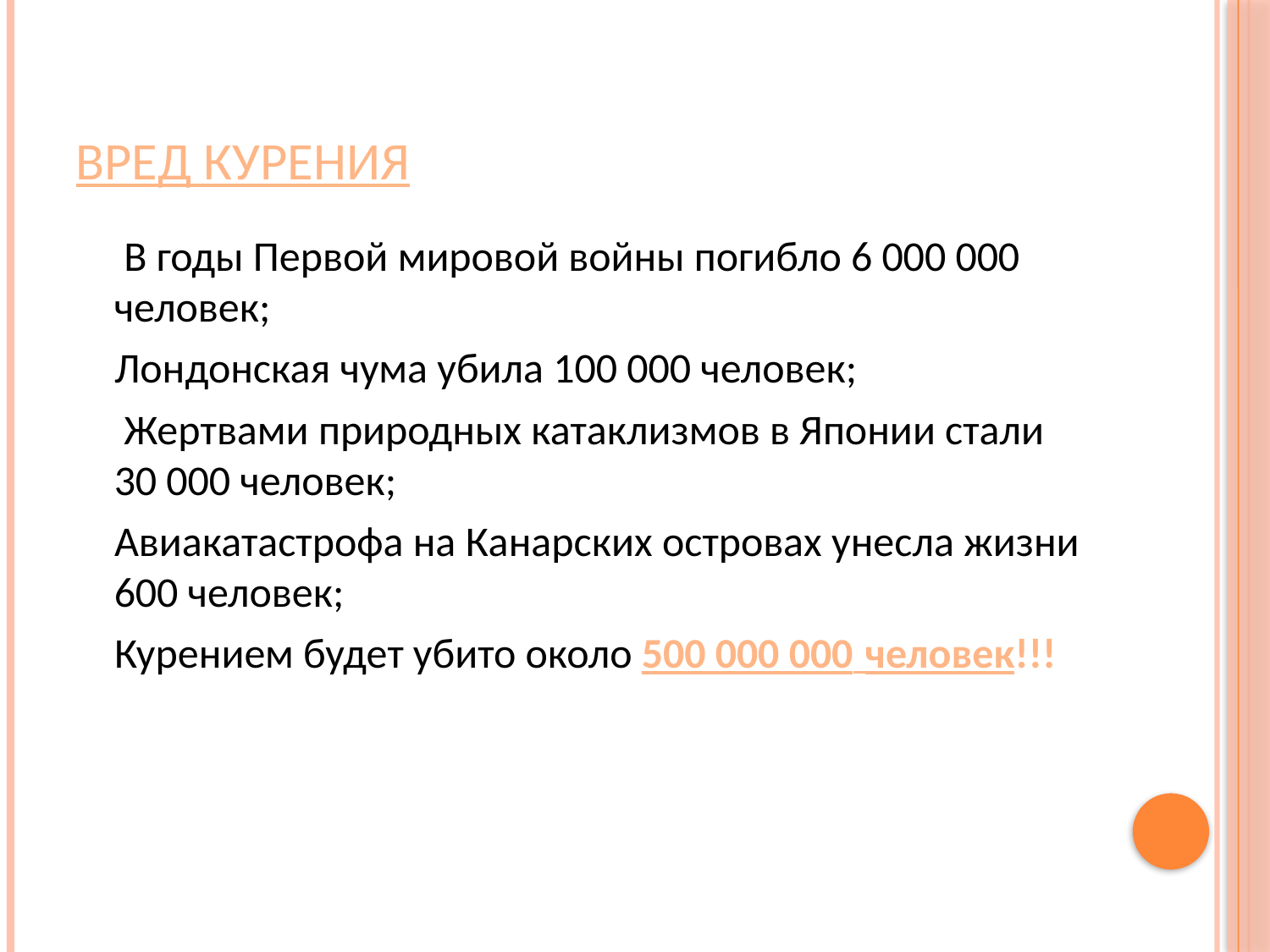

# Вред курения
     В годы Первой мировой войны погибло 6 000 000 человек;
    Лондонская чума убила 100 000 человек;
     Жертвами природных катаклизмов в Японии стали 30 000 человек;
    Авиакатастрофа на Канарских островах унесла жизни 600 человек;
    Курением будет убито около 500 000 000 человек!!!